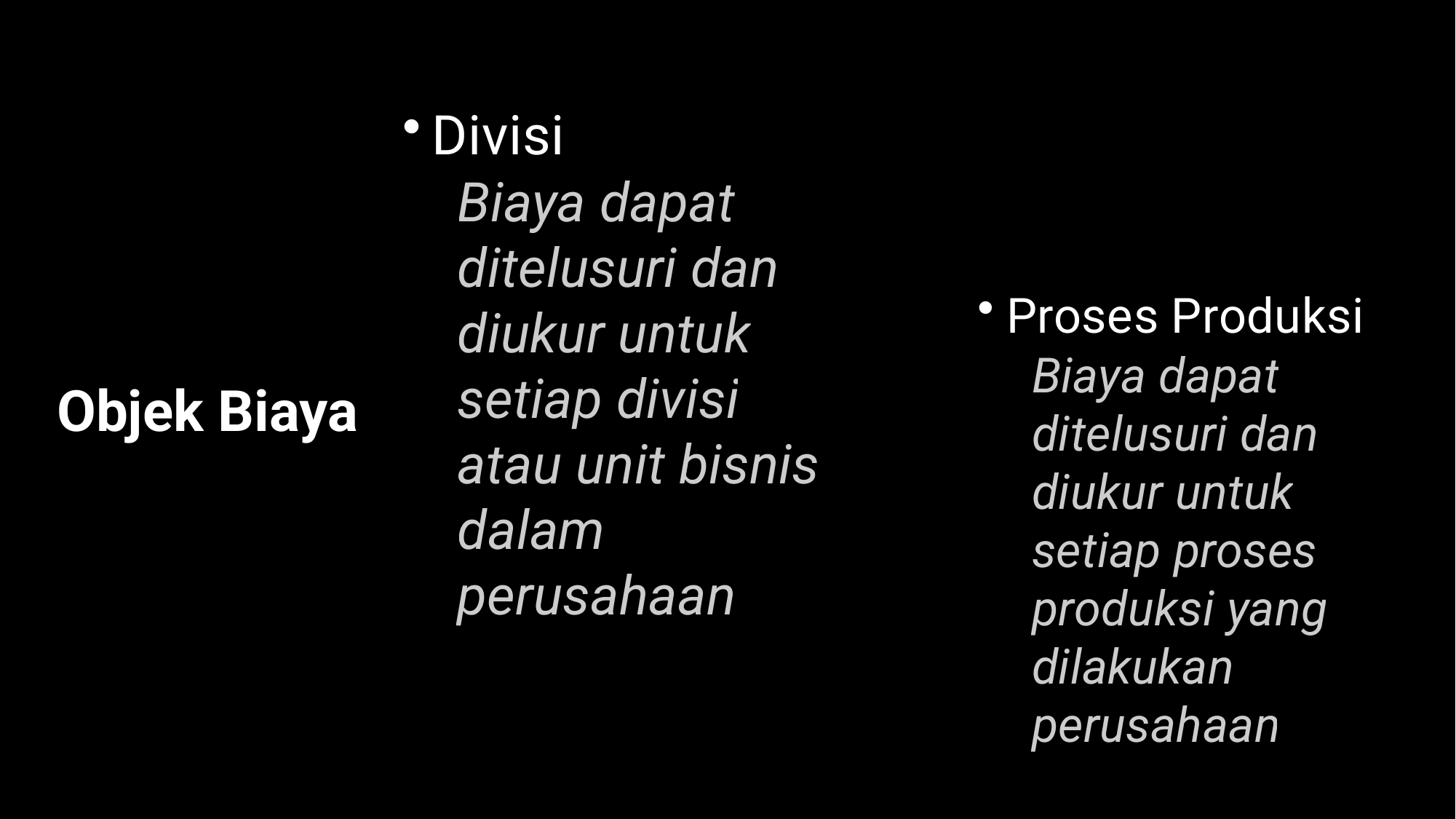

Divisi
Biaya dapat ditelusuri dan diukur untuk setiap divisi atau unit bisnis dalam perusahaan
Proses Produksi
Biaya dapat ditelusuri dan diukur untuk setiap proses produksi yang dilakukan perusahaan
Objek Biaya

19